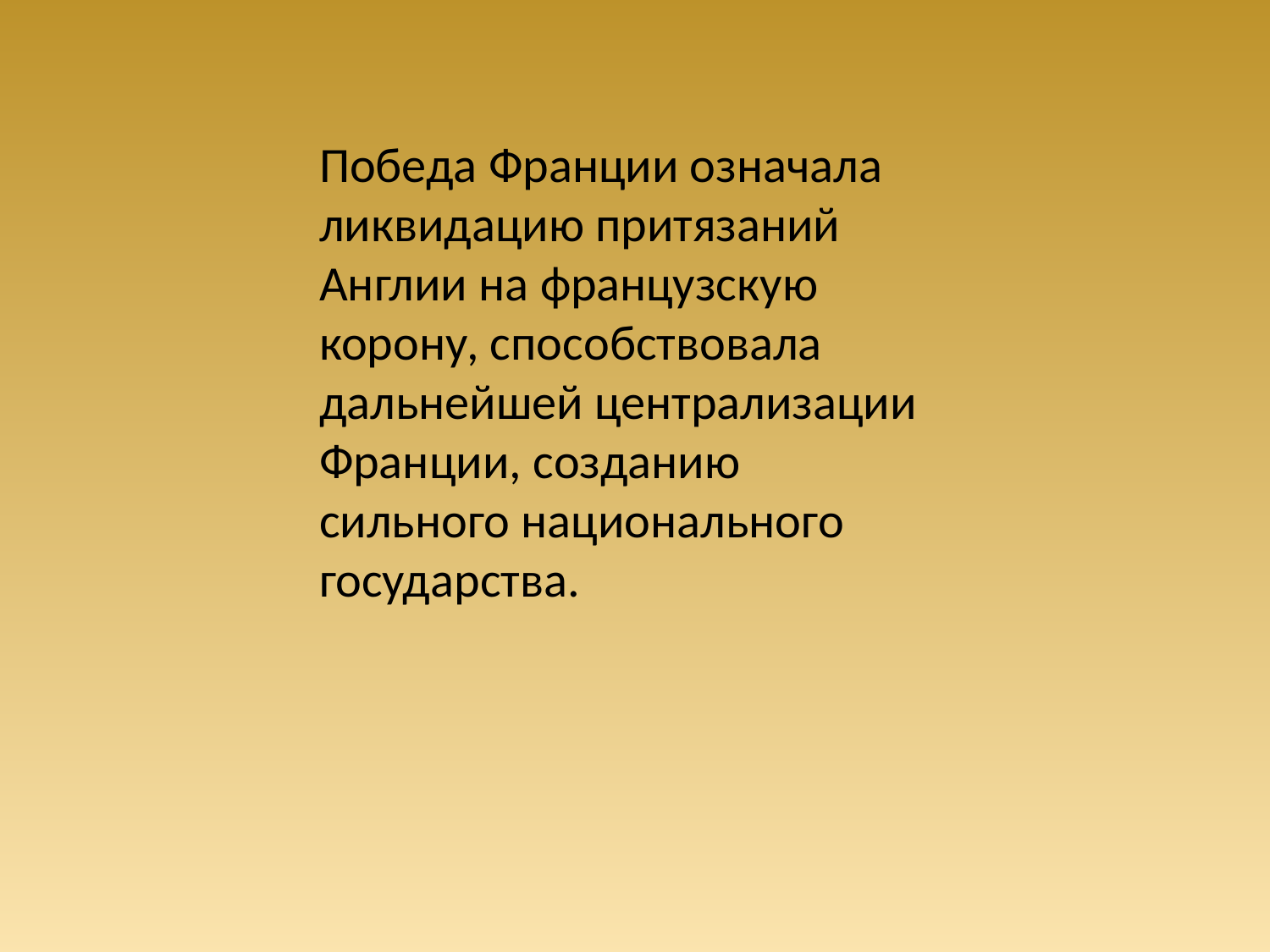

Победа Франции означала ликвидацию притязаний Англии на французскую корону, способствовала дальнейшей централизации Франции, созданию сильного национального государства.